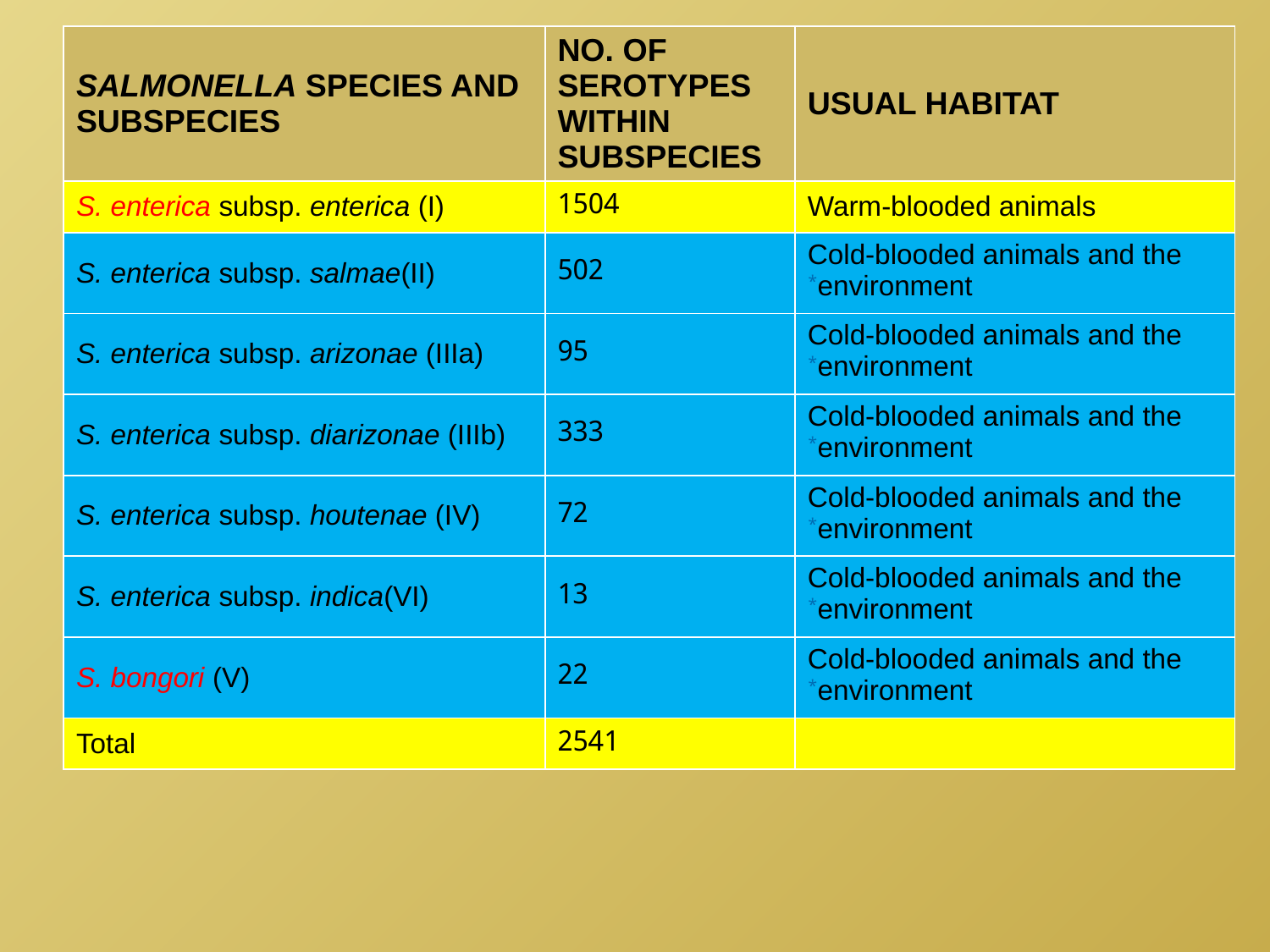

| SALMONELLA SPECIES AND SUBSPECIES | NO. OF SEROTYPES WITHIN SUBSPECIES | USUAL HABITAT |
| --- | --- | --- |
| S. enterica subsp. enterica (I) | 1504 | Warm-blooded animals |
| S. enterica subsp. salmae(II) | 502 | Cold-blooded animals and the environment\* |
| S. enterica subsp. arizonae (IIIa) | 95 | Cold-blooded animals and the environment\* |
| S. enterica subsp. diarizonae (IIIb) | 333 | Cold-blooded animals and the environment\* |
| S. enterica subsp. houtenae (IV) | 72 | Cold-blooded animals and the environment\* |
| S. enterica subsp. indica(VI) | 13 | Cold-blooded animals and the environment\* |
| S. bongori (V) | 22 | Cold-blooded animals and the environment\* |
| Total | 2541 |  |
#